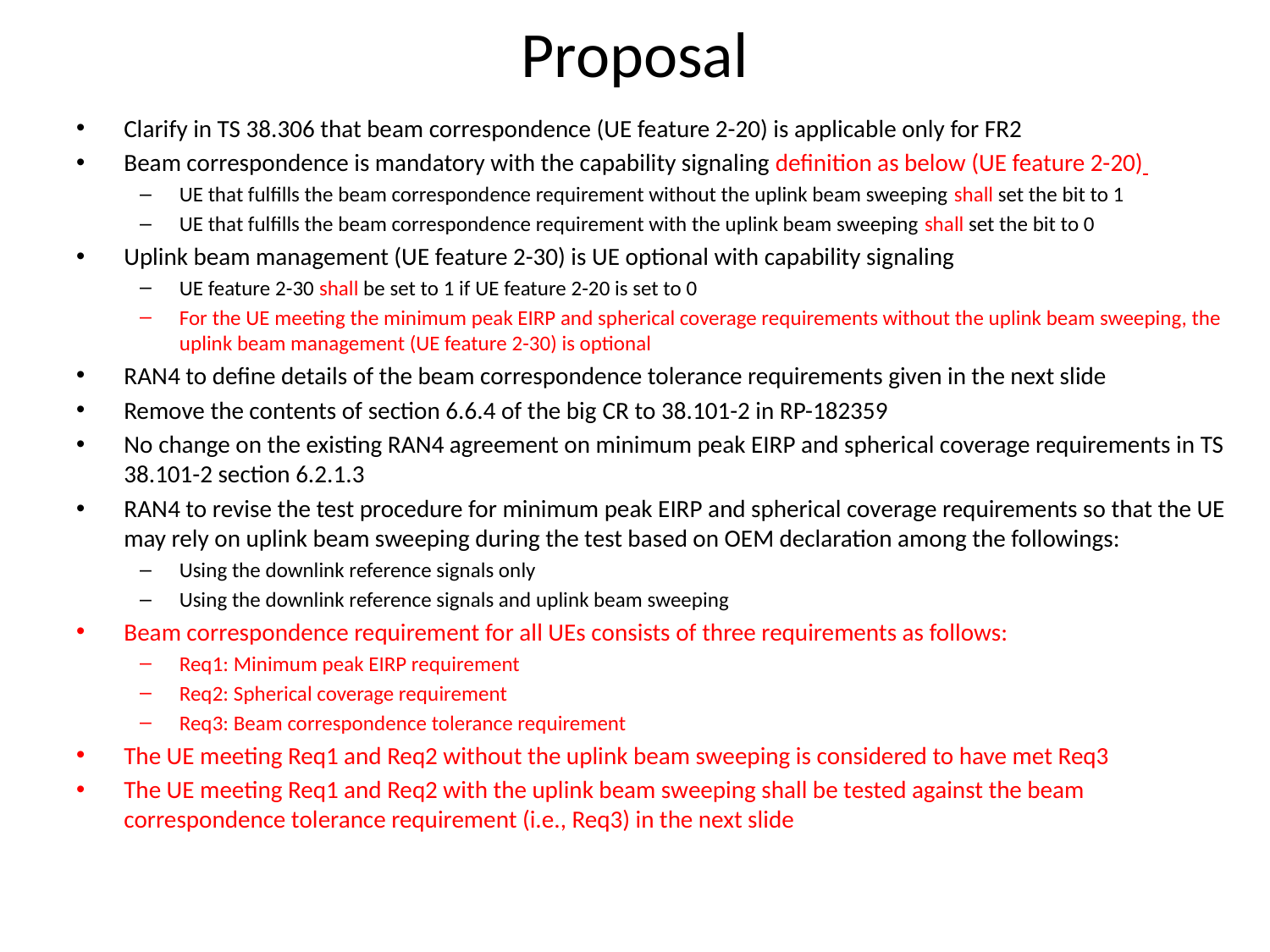

# Proposal
Clarify in TS 38.306 that beam correspondence (UE feature 2-20) is applicable only for FR2
Beam correspondence is mandatory with the capability signaling definition as below (UE feature 2-20)
UE that fulfills the beam correspondence requirement without the uplink beam sweeping shall set the bit to 1
UE that fulfills the beam correspondence requirement with the uplink beam sweeping shall set the bit to 0
Uplink beam management (UE feature 2-30) is UE optional with capability signaling
UE feature 2-30 shall be set to 1 if UE feature 2-20 is set to 0
For the UE meeting the minimum peak EIRP and spherical coverage requirements without the uplink beam sweeping, the uplink beam management (UE feature 2-30) is optional
RAN4 to define details of the beam correspondence tolerance requirements given in the next slide
Remove the contents of section 6.6.4 of the big CR to 38.101-2 in RP-182359
No change on the existing RAN4 agreement on minimum peak EIRP and spherical coverage requirements in TS 38.101-2 section 6.2.1.3
RAN4 to revise the test procedure for minimum peak EIRP and spherical coverage requirements so that the UE may rely on uplink beam sweeping during the test based on OEM declaration among the followings:
Using the downlink reference signals only
Using the downlink reference signals and uplink beam sweeping
Beam correspondence requirement for all UEs consists of three requirements as follows:
Req1: Minimum peak EIRP requirement
Req2: Spherical coverage requirement
Req3: Beam correspondence tolerance requirement
The UE meeting Req1 and Req2 without the uplink beam sweeping is considered to have met Req3
The UE meeting Req1 and Req2 with the uplink beam sweeping shall be tested against the beam correspondence tolerance requirement (i.e., Req3) in the next slide